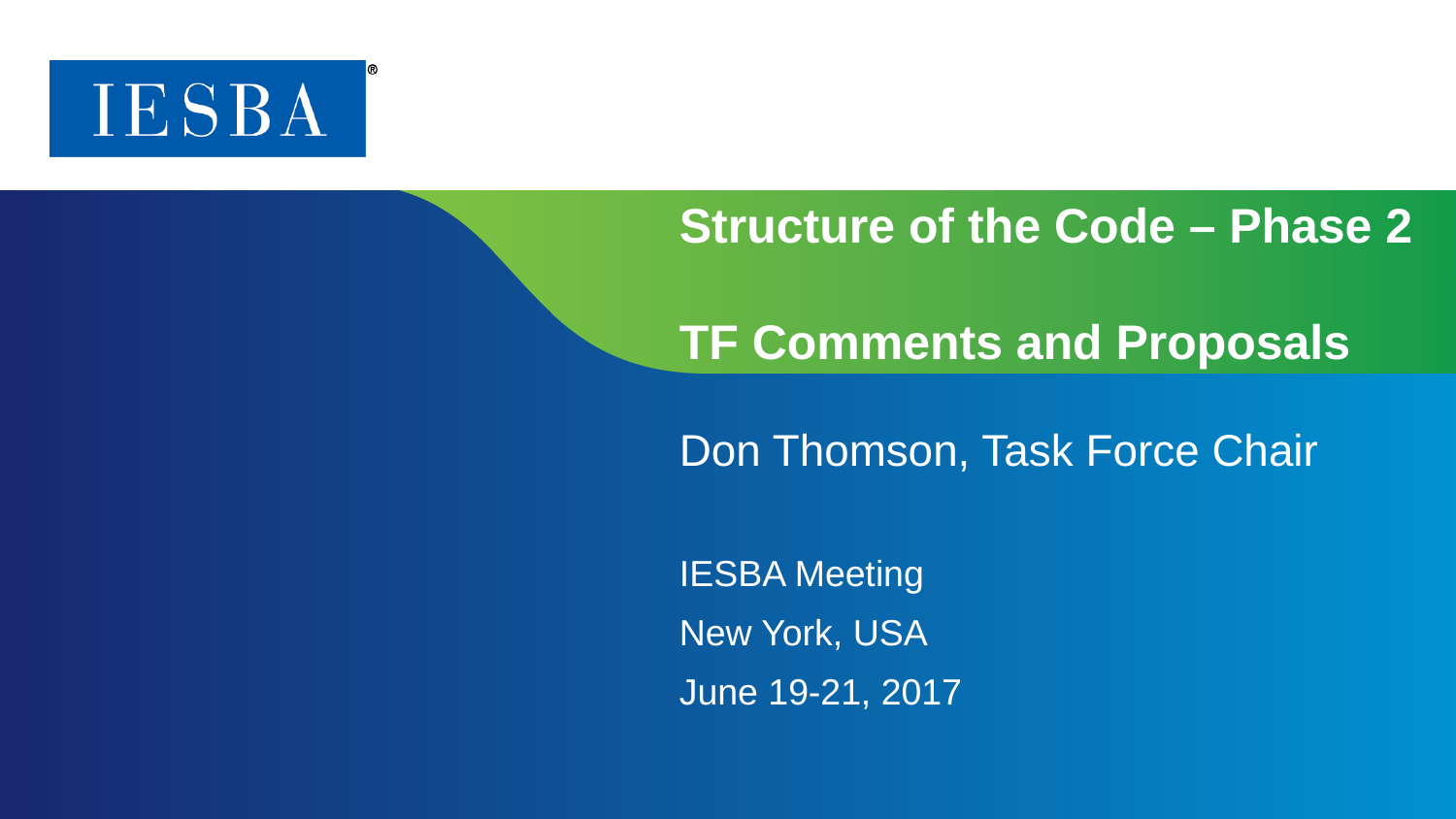

# Structure of the Code – Phase 2 TF Comments and Proposals
Don Thomson, Task Force Chair

IESBA Meeting
New York, USA
June 19-21, 2017